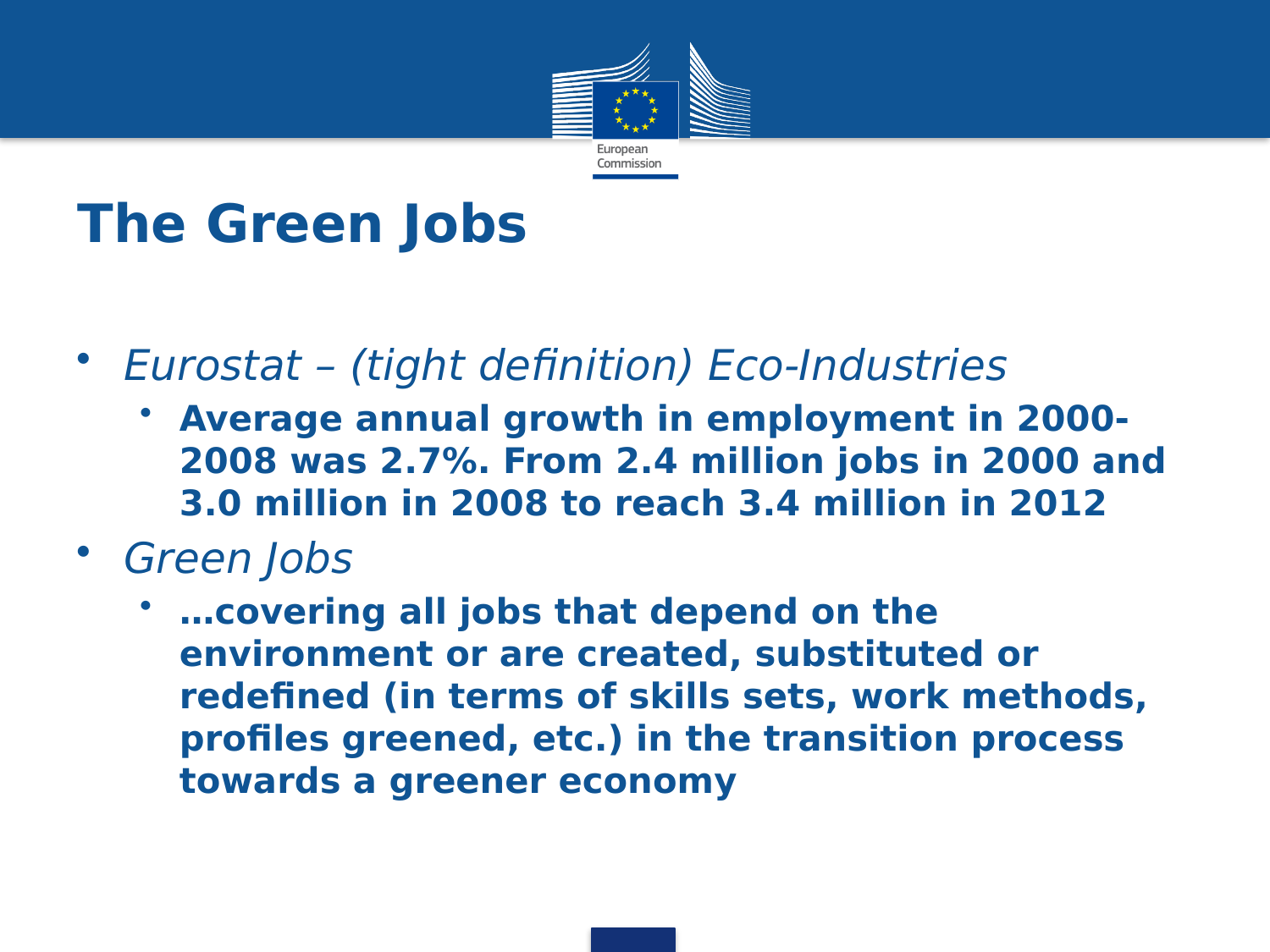

The Green Jobs
Eurostat – (tight definition) Eco-Industries
Average annual growth in employment in 2000-2008 was 2.7%. From 2.4 million jobs in 2000 and 3.0 million in 2008 to reach 3.4 million in 2012
Green Jobs
…covering all jobs that depend on the environment or are created, substituted or redefined (in terms of skills sets, work methods, profiles greened, etc.) in the transition process towards a greener economy